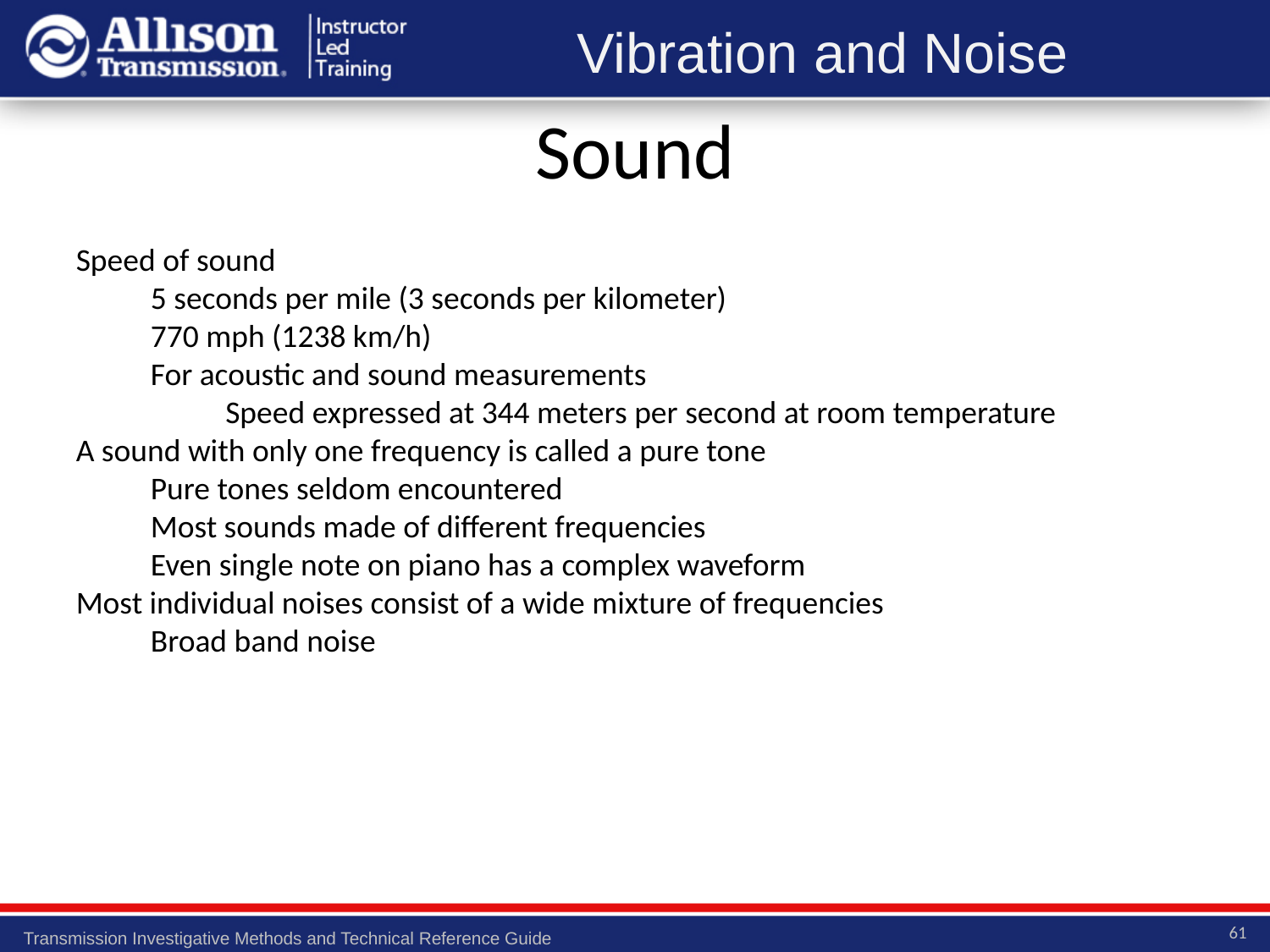

Sound
Speed of sound
5 seconds per mile (3 seconds per kilometer)
770 mph (1238 km/h)
For acoustic and sound measurements
Speed expressed at 344 meters per second at room temperature
A sound with only one frequency is called a pure tone
Pure tones seldom encountered
Most sounds made of different frequencies
Even single note on piano has a complex waveform
Most individual noises consist of a wide mixture of frequencies
Broad band noise

61